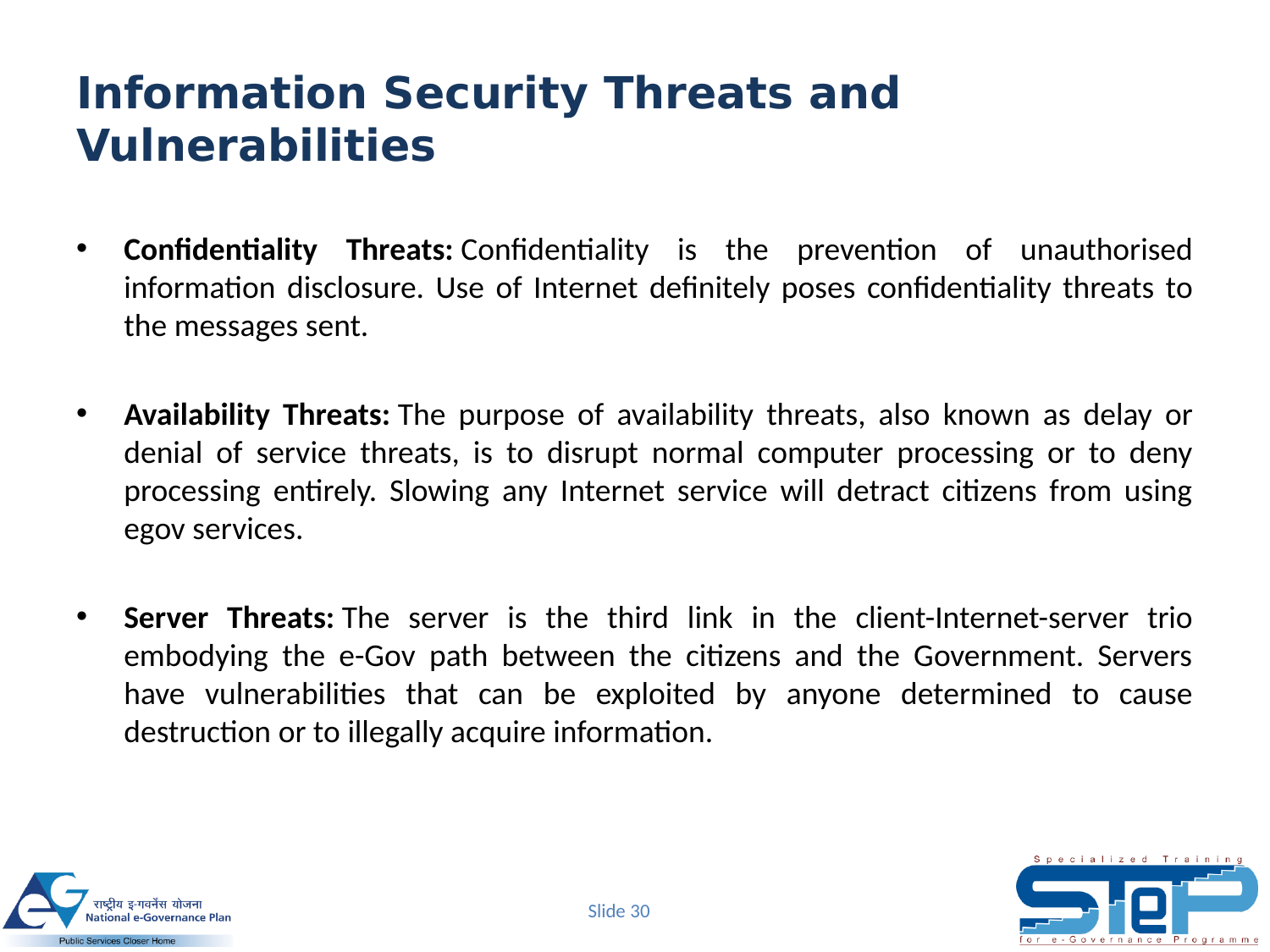

# Information Security Threats and Vulnerabilities
Confidentiality Threats: Confidentiality is the prevention of unauthorised information disclosure. Use of Internet definitely poses confidentiality threats to the messages sent.

Availability Threats: The purpose of availability threats, also known as delay or denial of service threats, is to disrupt normal computer processing or to deny processing entirely. Slowing any Internet service will detract citizens from using egov services.

Server Threats: The server is the third link in the client-Internet-server trio embodying the e-Gov path between the citizens and the Government. Servers have vulnerabilities that can be exploited by anyone determined to cause destruction or to illegally acquire information.